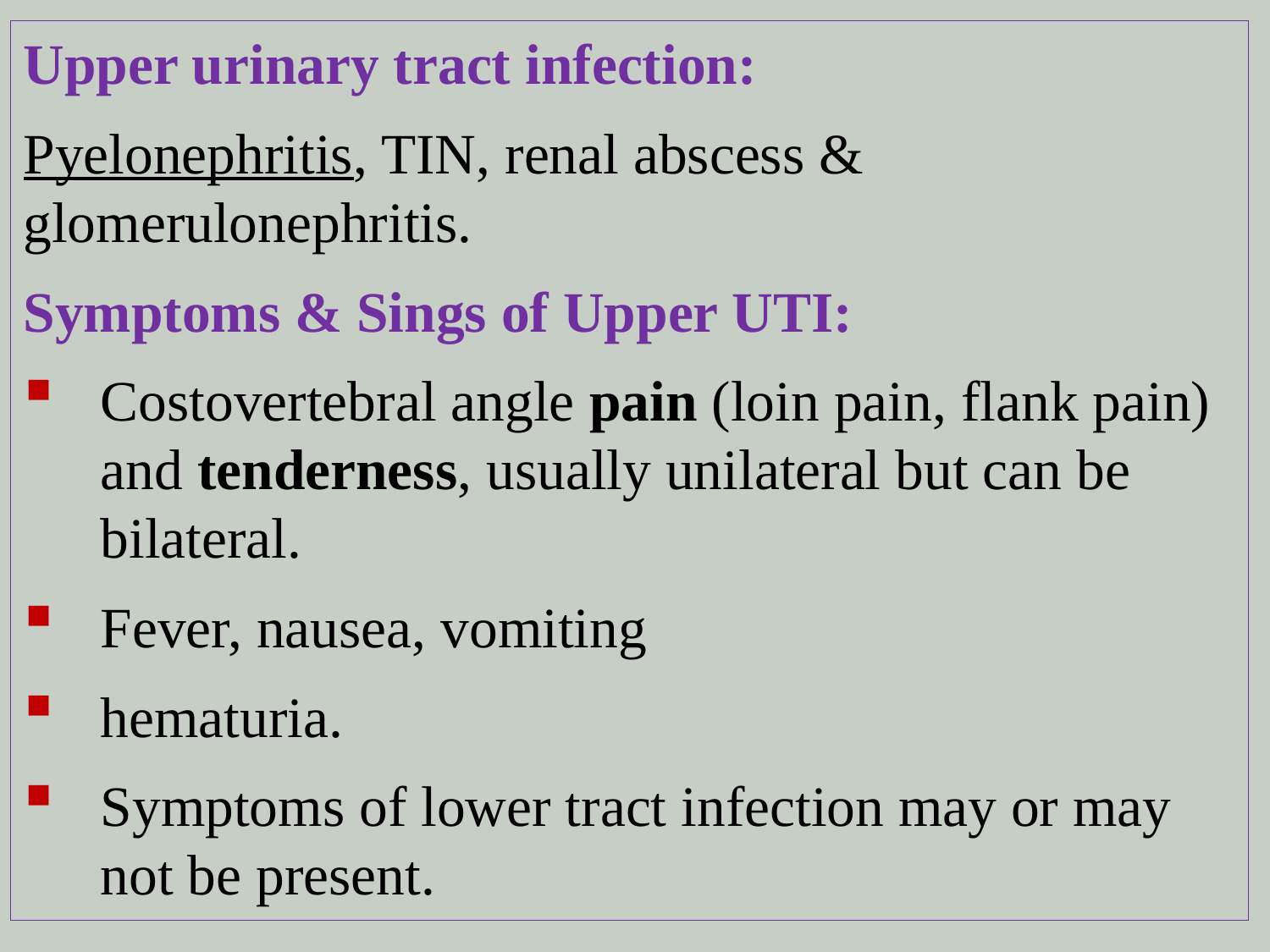

Upper urinary tract infection:
Pyelonephritis, TIN, renal abscess & glomerulonephritis.
Symptoms & Sings of Upper UTI:
Costovertebral angle pain (loin pain, flank pain) and tenderness, usually unilateral but can be bilateral.
Fever, nausea, vomiting
hematuria.
Symptoms of lower tract infection may or may not be present.